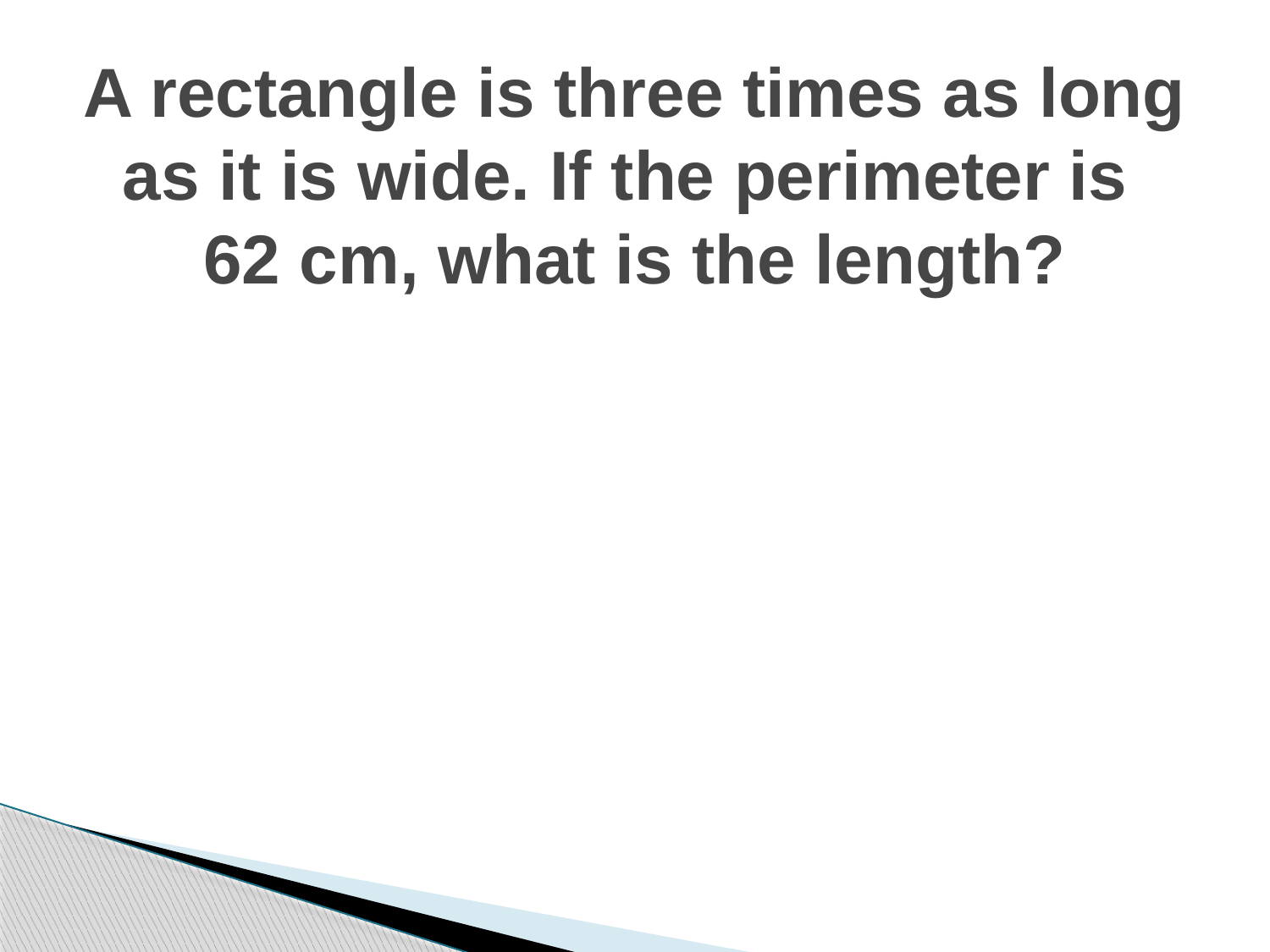

# A rectangle is three times as long as it is wide. If the perimeter is 62 cm, what is the length?